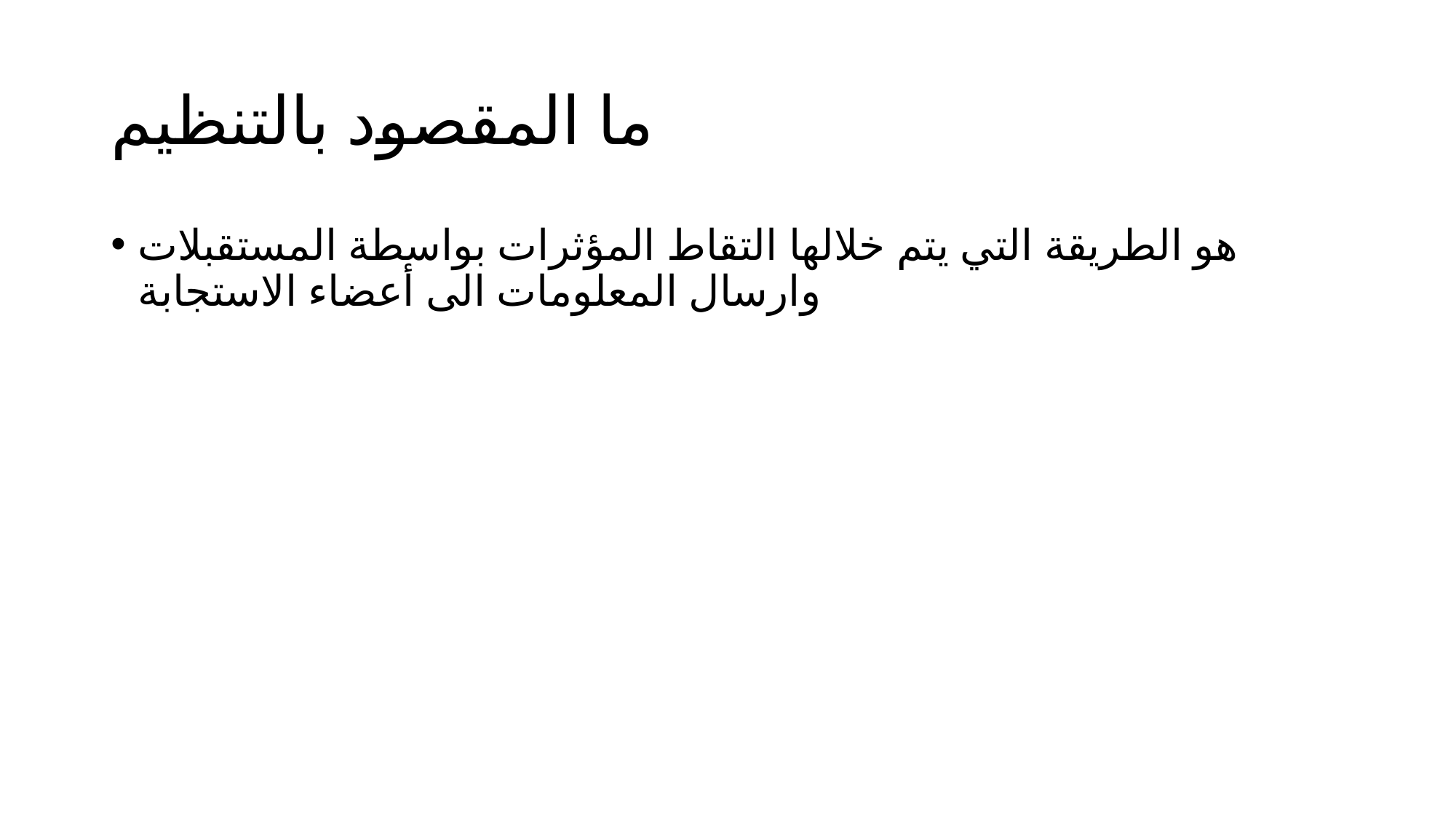

# ما المقصود بالتنظيم
هو الطريقة التي يتم خلالها التقاط المؤثرات بواسطة المستقبلات وارسال المعلومات الى أعضاء الاستجابة